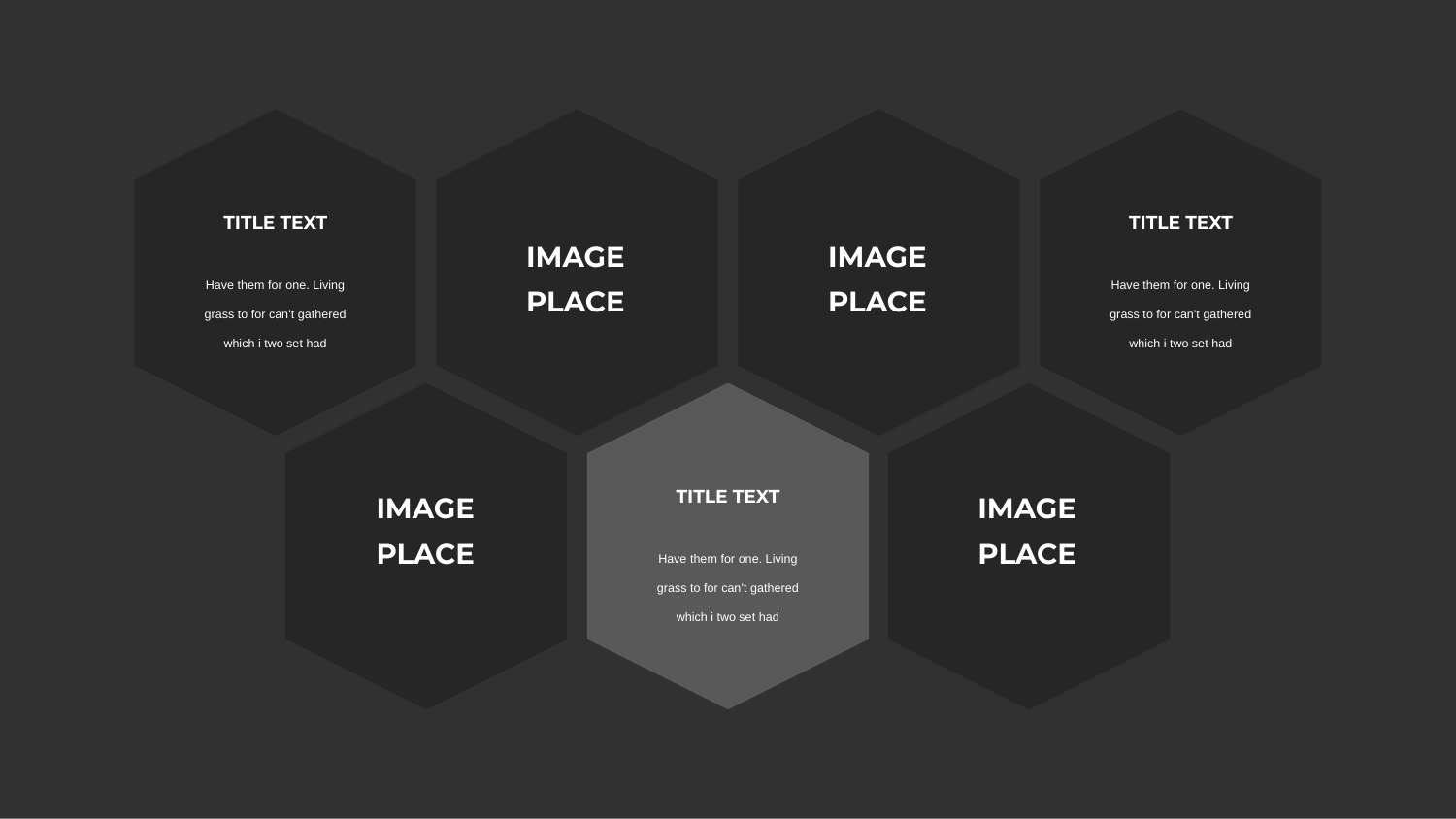

IMAGE
PLACE
IMAGE
PLACE
TITLE TEXT
Have them for one. Living grass to for can't gathered which i two set had
TITLE TEXT
Have them for one. Living grass to for can't gathered which i two set had

IMAGE
PLACE
IMAGE
PLACE
TITLE TEXT
Have them for one. Living grass to for can't gathered which i two set had